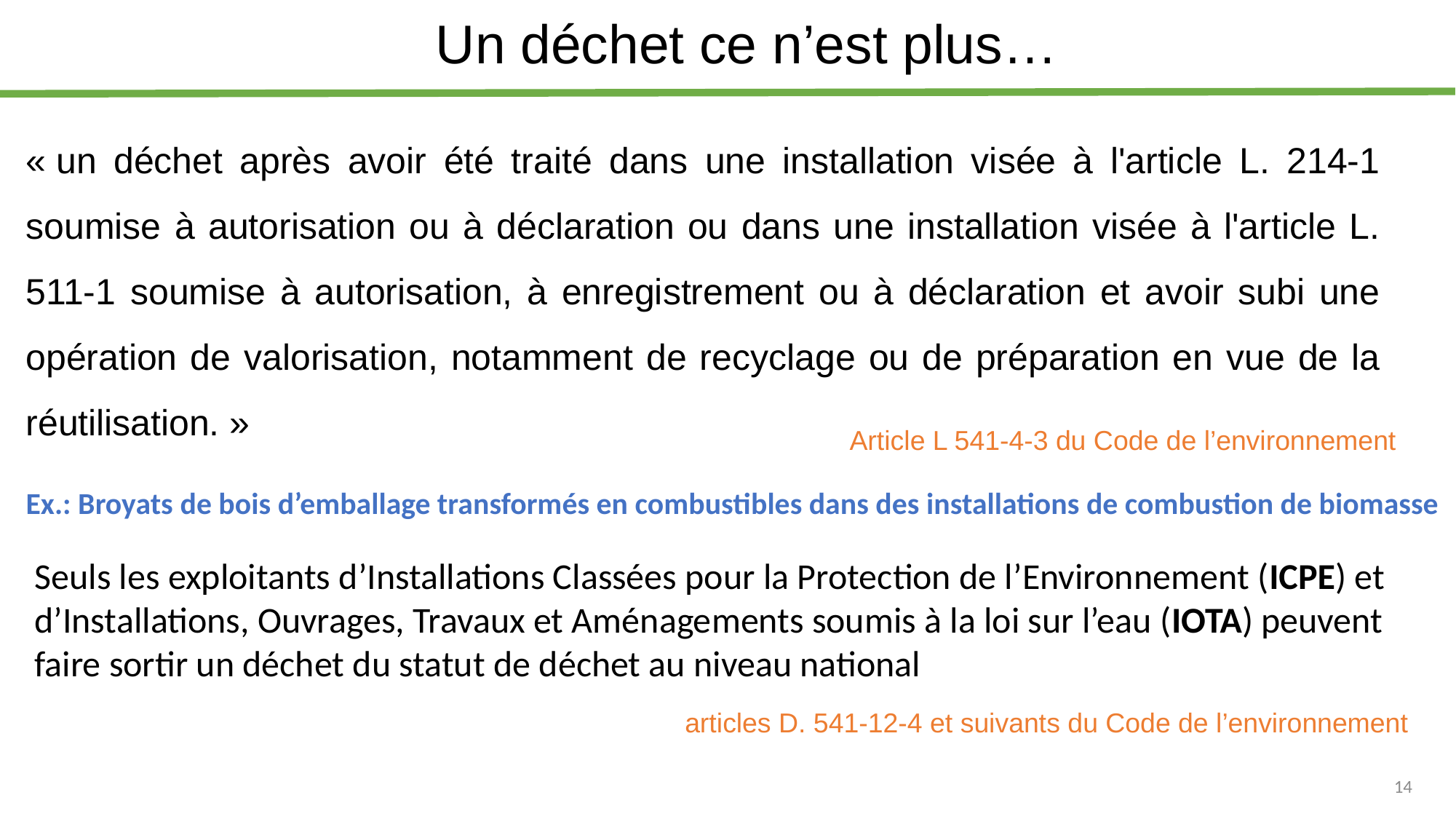

# Un déchet ce n’est plus…
« un déchet après avoir été traité dans une installation visée à l'article L. 214-1 soumise à autorisation ou à déclaration ou dans une installation visée à l'article L. 511-1 soumise à autorisation, à enregistrement ou à déclaration et avoir subi une opération de valorisation, notamment de recyclage ou de préparation en vue de la réutilisation. »
Article L 541-4-3 du Code de l’environnement
Ex.: Broyats de bois d’emballage transformés en combustibles dans des installations de combustion de biomasse
Seuls les exploitants d’Installations Classées pour la Protection de l’Environnement (ICPE) et d’Installations, Ouvrages, Travaux et Aménagements soumis à la loi sur l’eau (IOTA) peuvent faire sortir un déchet du statut de déchet au niveau national
articles D. 541-12-4 et suivants du Code de l’environnement
14